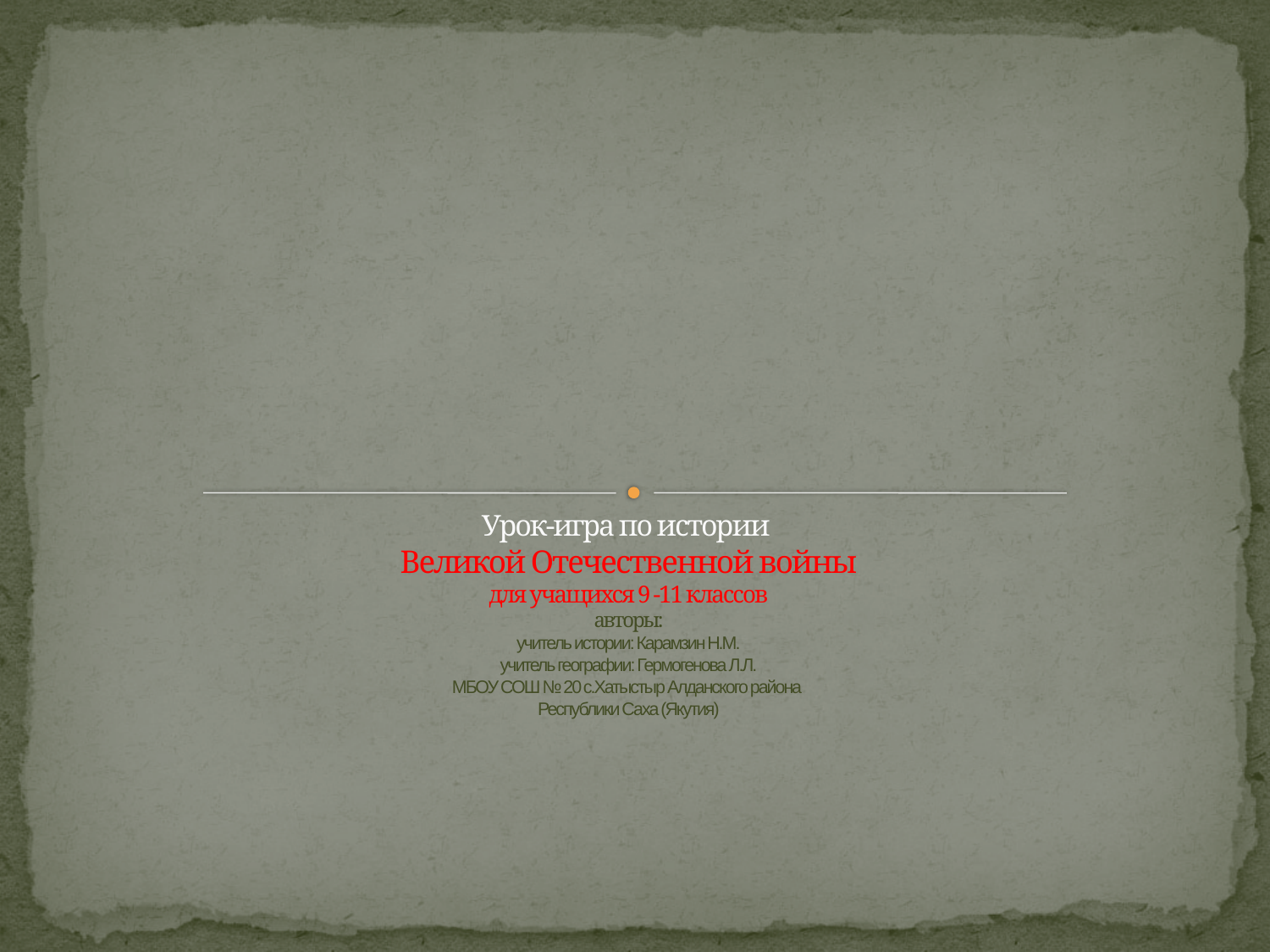

# Урок-игра по истории Великой Отечественной войны для учащихся 9 -11 классов авторы: учитель истории: Карамзин Н.М. учитель географии: Гермогенова Л.Л. МБОУ СОШ № 20 с.Хатыстыр Алданского района Республики Саха (Якутия)